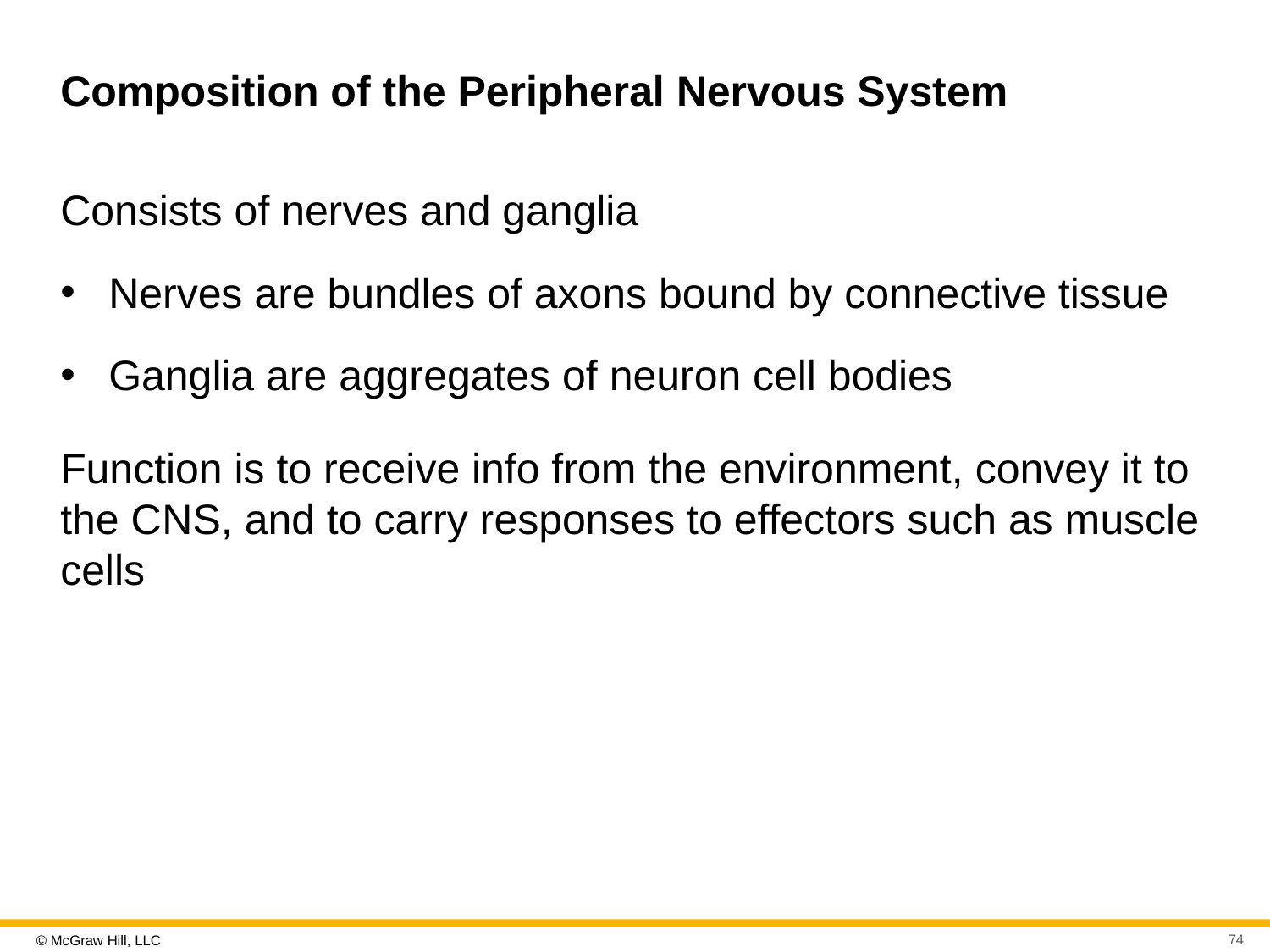

# Composition of the Peripheral Nervous System
Consists of nerves and ganglia
Nerves are bundles of axons bound by connective tissue
Ganglia are aggregates of neuron cell bodies
Function is to receive info from the environment, convey it to the C N S, and to carry responses to effectors such as muscle cells
74